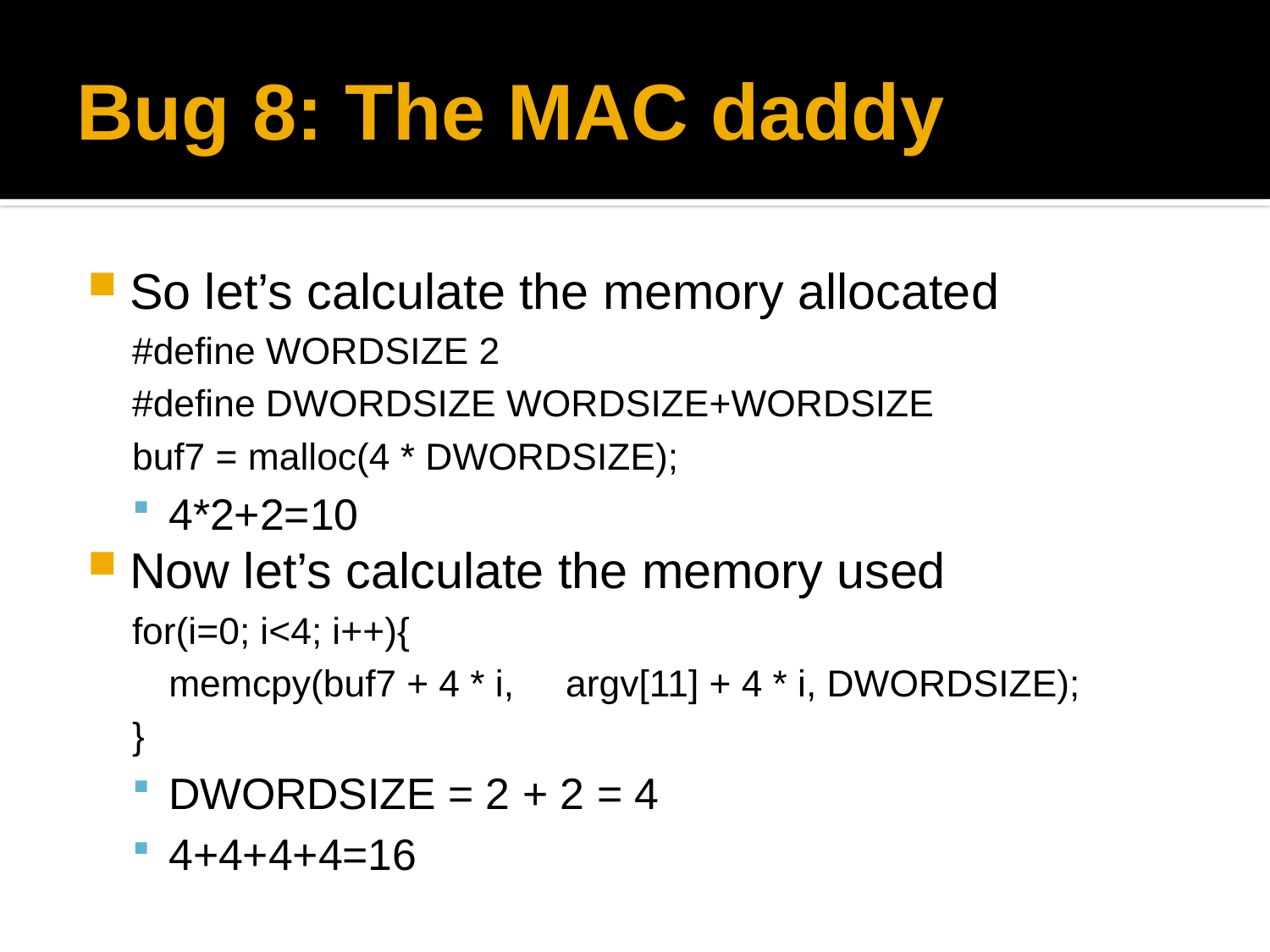

# Bug 8: The MAC daddy
So let’s calculate the memory allocated
#define WORDSIZE 2
#define DWORDSIZE WORDSIZE+WORDSIZE
buf7 = malloc(4 * DWORDSIZE);
4*2+2=10
Now let’s calculate the memory used
for(i=0; i<4; i++){
	memcpy(buf7 + 4 * i,     argv[11] + 4 * i, DWORDSIZE);
}
DWORDSIZE = 2 + 2 = 4
4+4+4+4=16